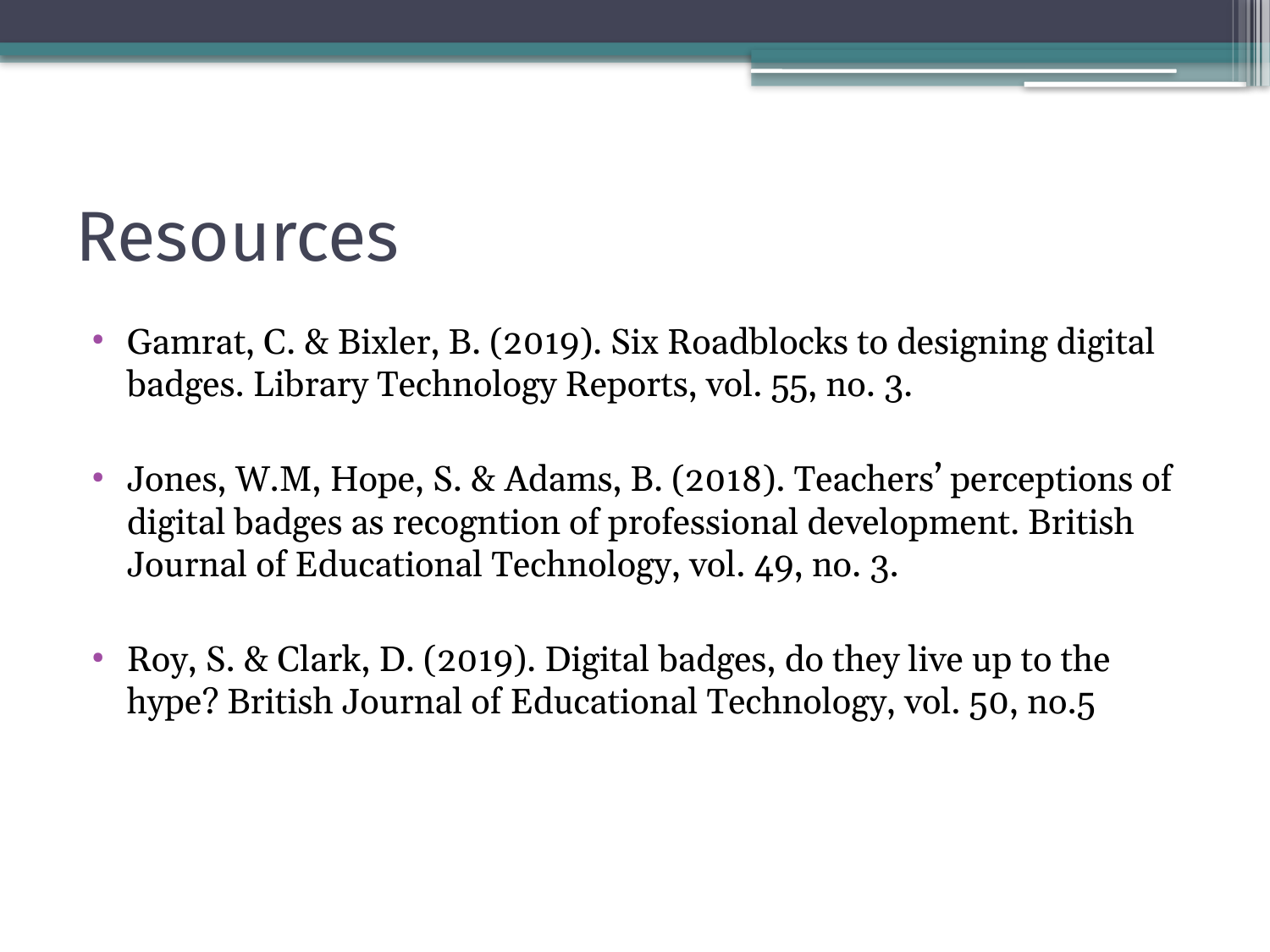

# Resources
Gamrat, C. & Bixler, B. (2019). Six Roadblocks to designing digital badges. Library Technology Reports, vol. 55, no. 3.

Jones, W.M, Hope, S. & Adams, B. (2018). Teachers’ perceptions of digital badges as recogntion of professional development. British Journal of Educational Technology, vol. 49, no. 3.

Roy, S. & Clark, D. (2019). Digital badges, do they live up to the hype? British Journal of Educational Technology, vol. 50, no.5